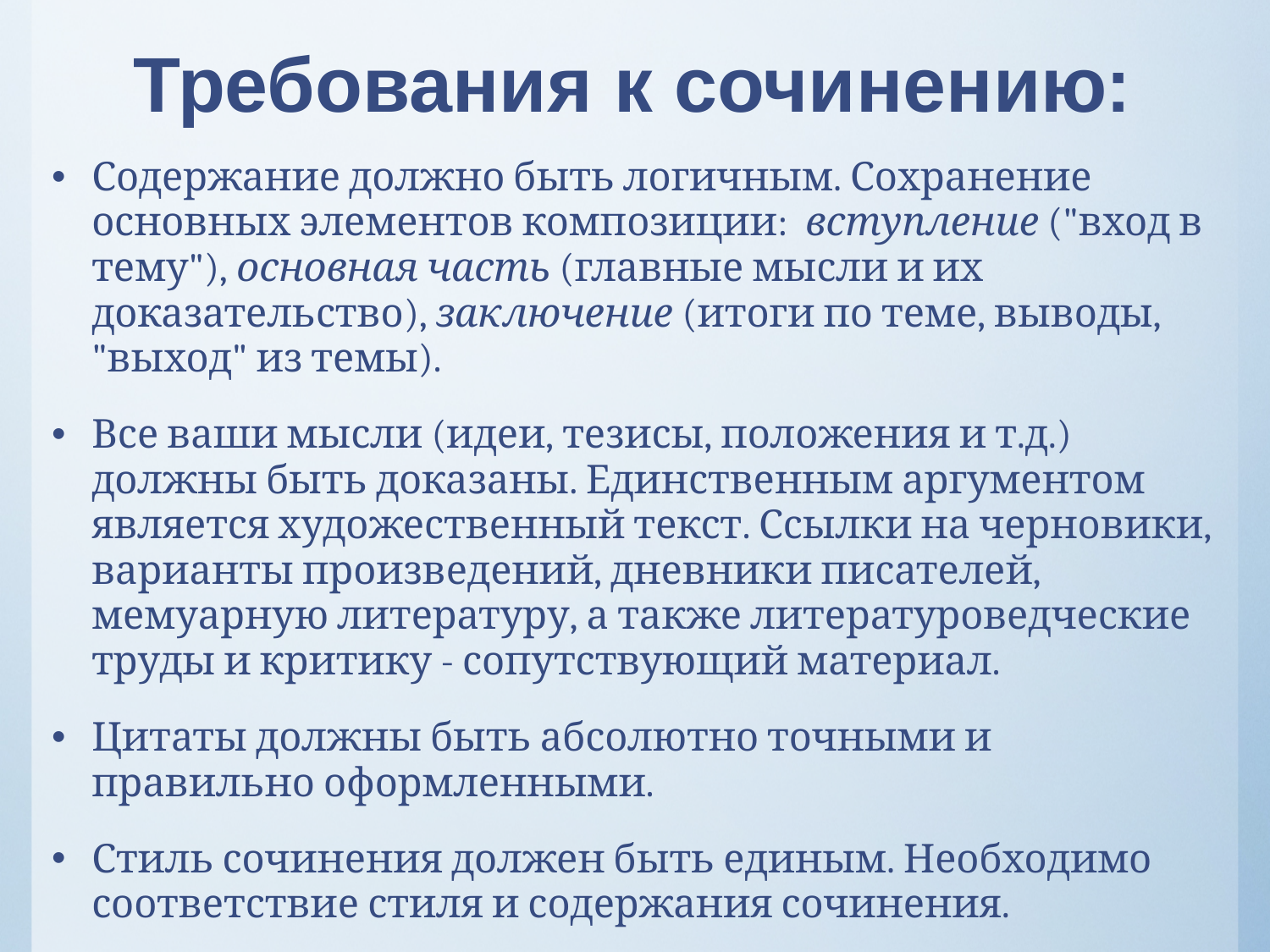

# Требования к сочинению:
Содержание должно быть логичным. Сохранение основных элементов композиции:  вступление ("вход в тему"), основная часть (главные мысли и их доказательство), заключение (итоги по теме, выводы, "выход" из темы).
Все ваши мысли (идеи, тезисы, положения и т.д.) должны быть доказаны. Единственным аргументом является художественный текст. Ссылки на черновики, варианты произведений, дневники писателей, мемуарную литературу, а также литературоведческие труды и критику - сопутствующий материал.
Цитаты должны быть абсолютно точными и правильно оформленными.
Стиль сочинения должен быть единым. Необходимо соответствие стиля и содержания сочинения.